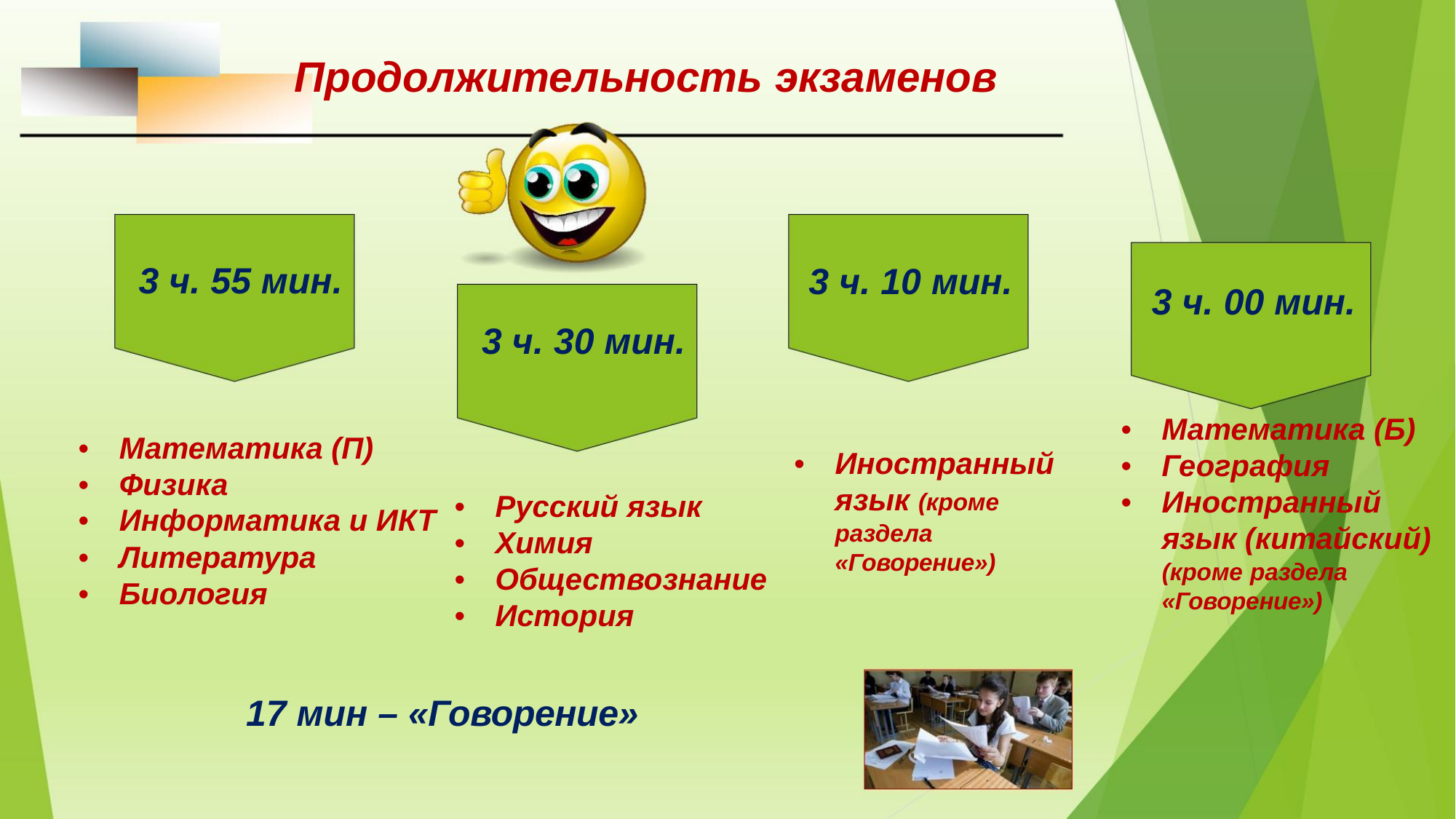

Продолжительность экзаменов
3 ч. 55 мин.
3 ч. 10 мин.
3 ч. 00 мин.
3 ч. 30 мин.
• Математика (Б)
• География
• Иностранный
• Математика (П)
• Физика
• Информатика и ИКТ
• Литература
• Биология
• Иностранный
язык (кроме
раздела
«Говорение»)
• Русский язык
• Химия
• Обществознание
• История
язык (китайский)
(кроме раздела
«Говорение»)
17 мин – «Говорение»